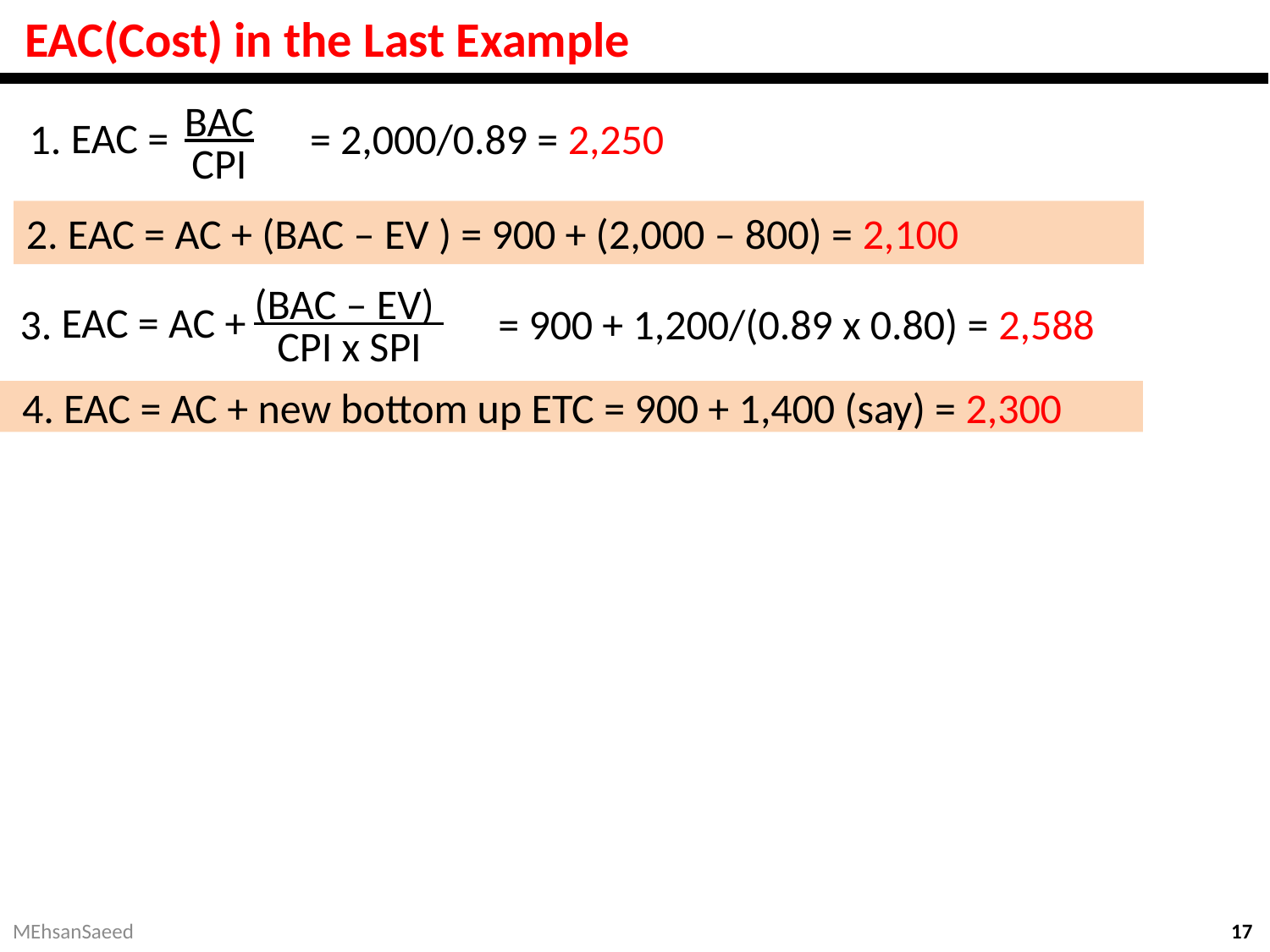

# EAC(Cost) in the Last Example
BAC
CPI
EAC =
 	            = 2,000/0.89 = 2,250
2. EAC = AC + (BAC – EV ) = 900 + (2,000 – 800) = 2,100
(BAC – EV)
CPI x SPI
EAC = AC +
3. 			      = 900 + 1,200/(0.89 x 0.80) = 2,588
 4. EAC = AC + new bottom up ETC = 900 + 1,400 (say) = 2,300
MEhsanSaeed
17